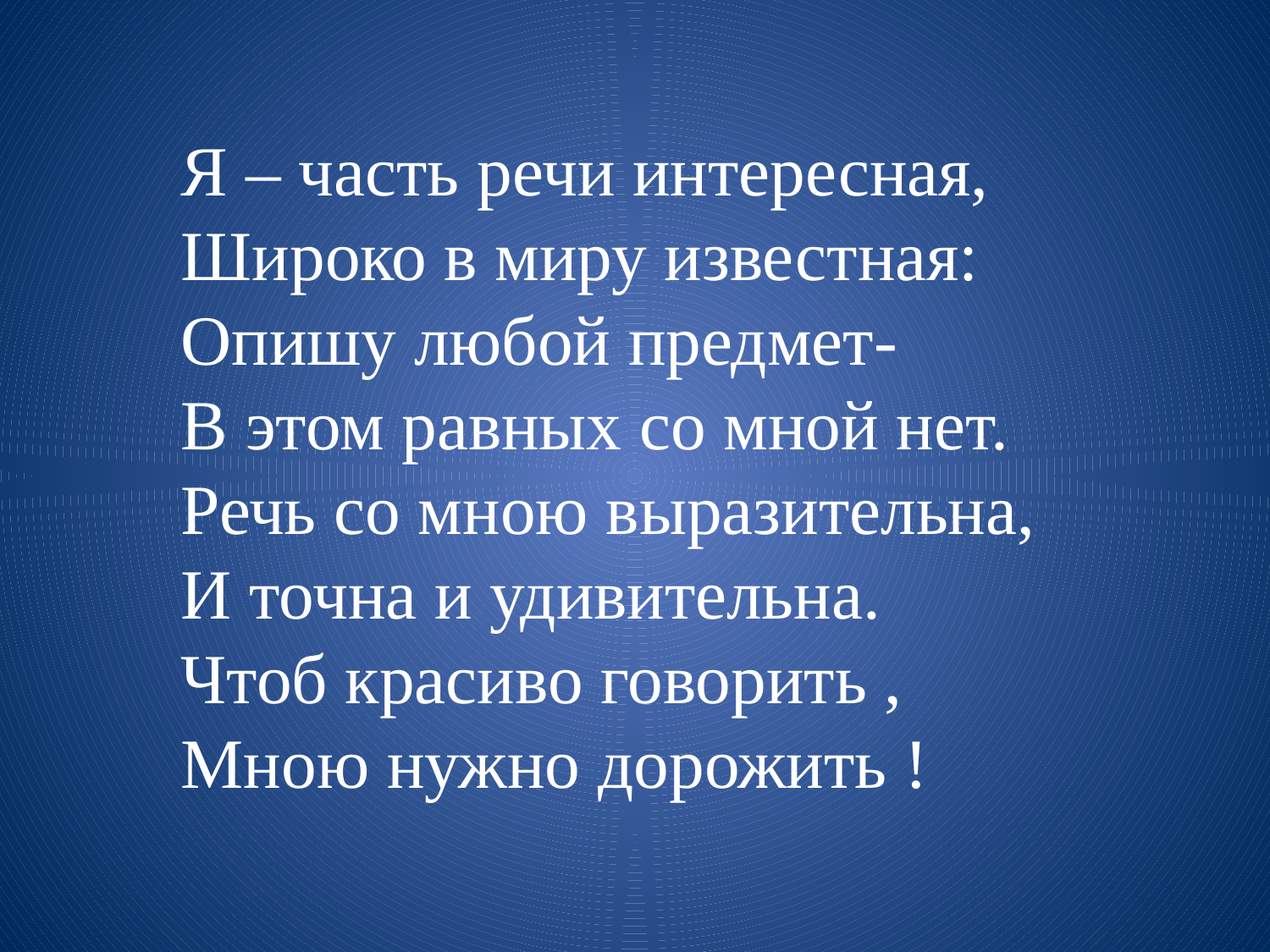

Я – часть речи интересная,
Широко в миру известная:
Опишу любой предмет-
В этом равных со мной нет.
Речь со мною выразительна,
И точна и удивительна.
Чтоб красиво говорить ,
Мною нужно дорожить !